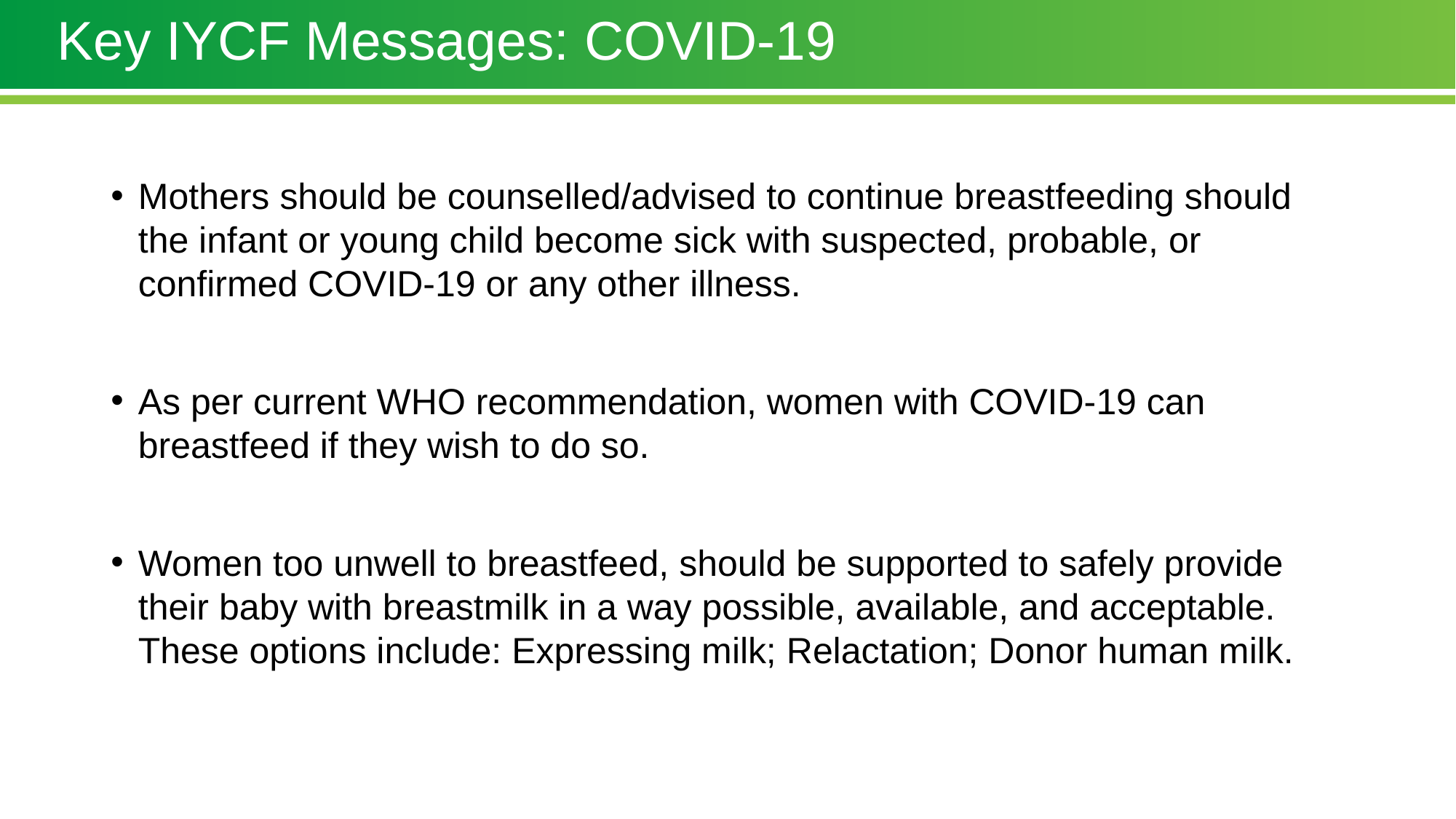

# Key IYCF Messages: COVID-19
Mothers should be counselled/advised to continue breastfeeding should the infant or young child become sick with suspected, probable, or confirmed COVID-19 or any other illness.

As per current WHO recommendation, women with COVID-19 can breastfeed if they wish to do so.

Women too unwell to breastfeed, should be supported to safely provide their baby with breastmilk in a way possible, available, and acceptable. These options include: Expressing milk; Relactation; Donor human milk.